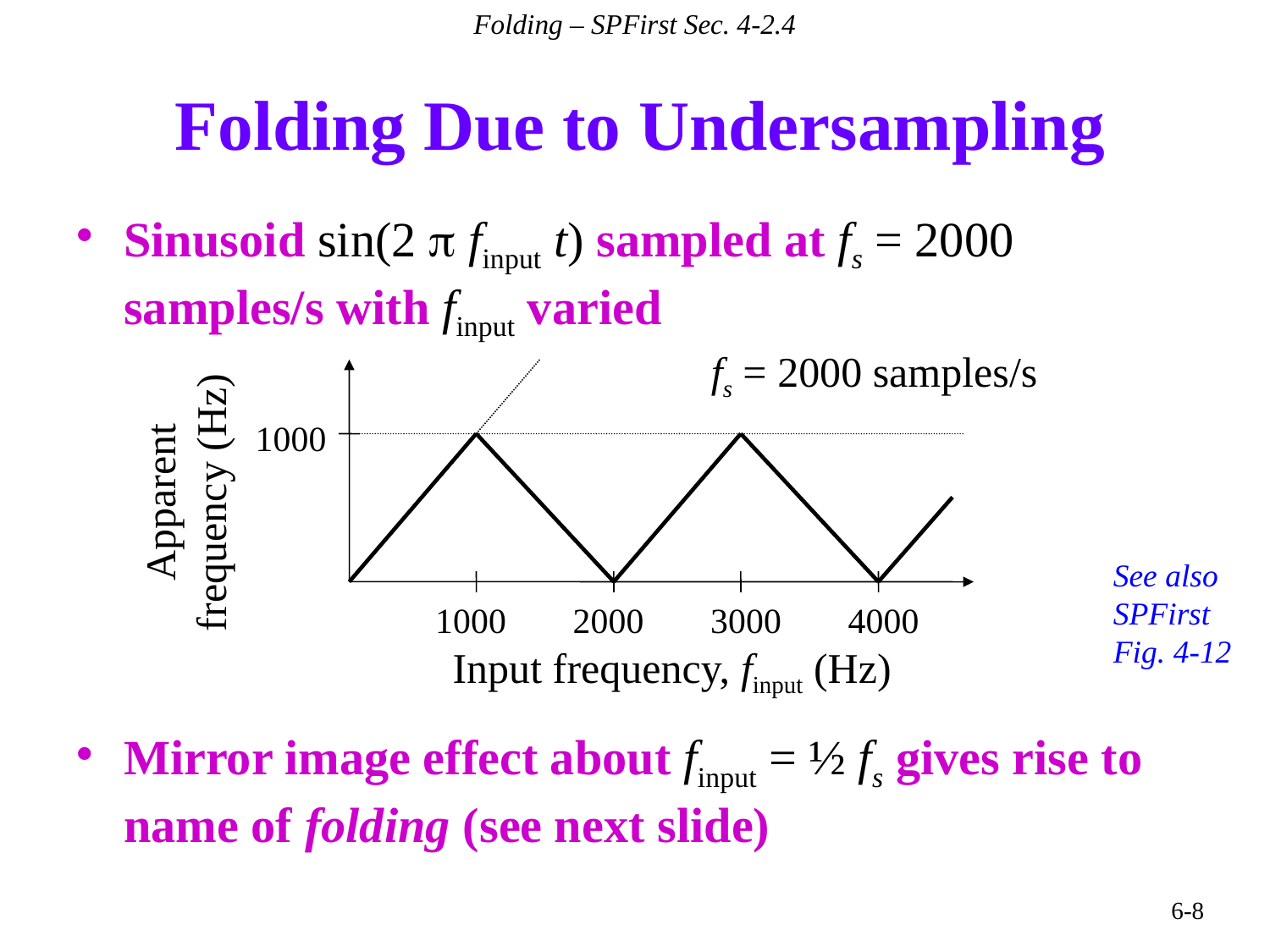

Folding – SPFirst Sec. 4-2.4
# Folding Due to Undersampling
Sinusoid sin(2 π finput t) sampled at fs = 2000 samples/s with finput varied
fs = 2000 samples/s

1000

Apparent
frequency (Hz)

1000
2000
3000
4000
Input frequency, finput (Hz)
See also
SPFirst Fig. 4-12
Mirror image effect about finput = ½ fs gives rise to name of folding (see next slide)
6-8